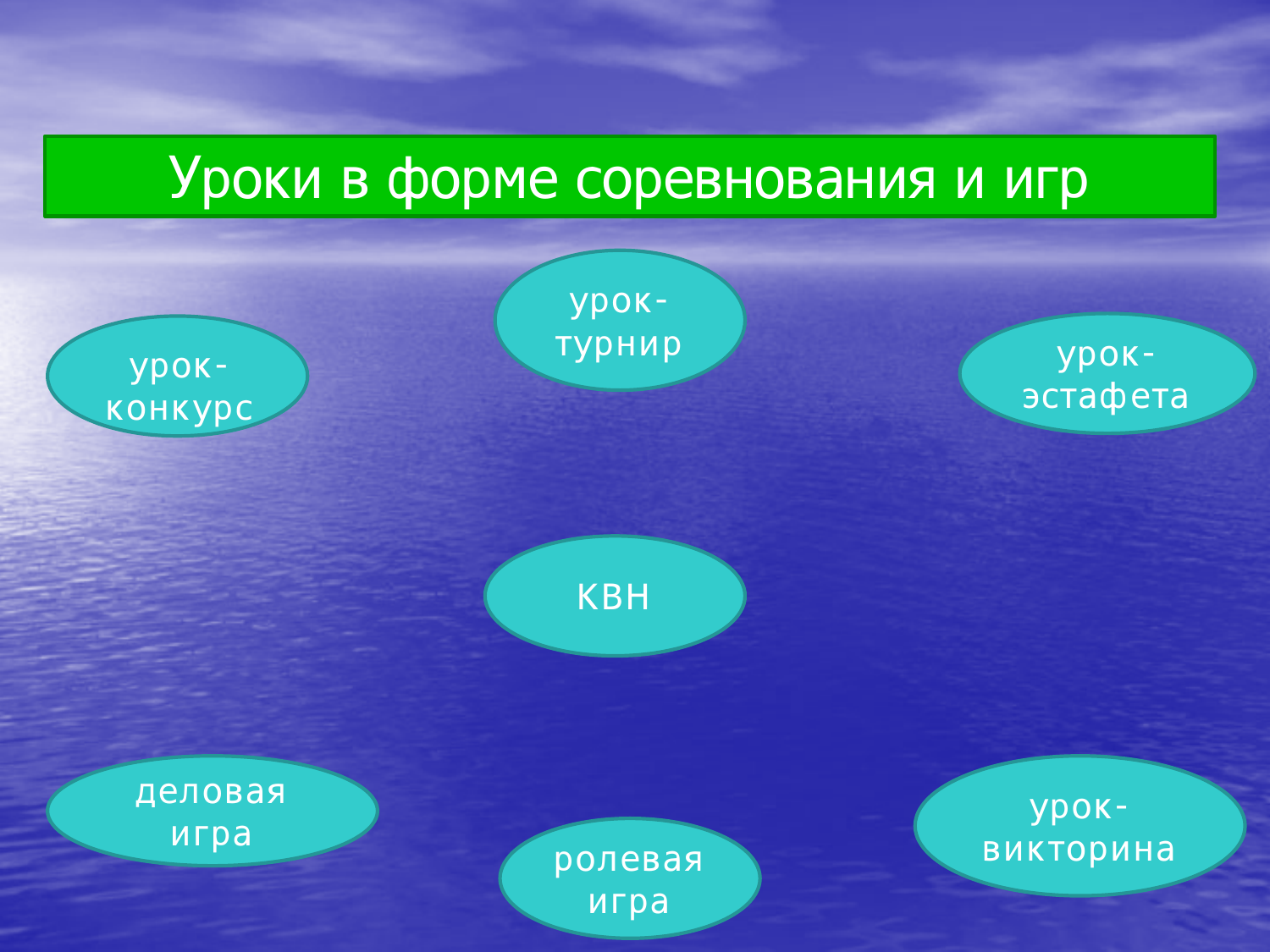

Уроки в форме соревнования и игр
урок-турнир
урок-эстафета

урок-конкурс
КВН
деловая игра
урок-викторина
ролевая игра